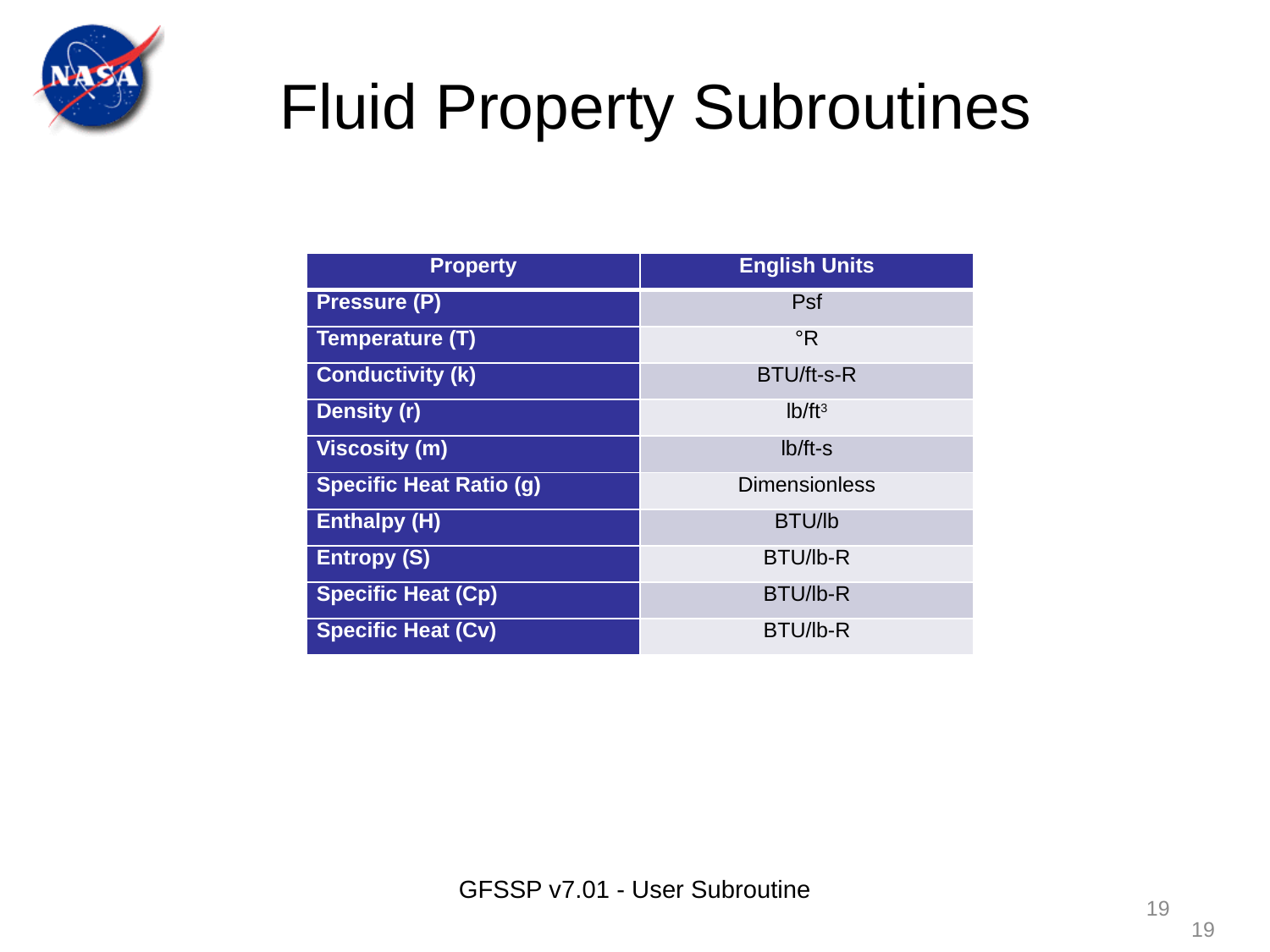

Fluid Property Subroutines
| Property | English Units |
| --- | --- |
| Pressure (P) | Psf |
| Temperature (T) | °R |
| Conductivity (k) | BTU/ft-s-R |
| Density (r) | lb/ft3 |
| Viscosity (m) | lb/ft-s |
| Specific Heat Ratio (g) | Dimensionless |
| Enthalpy (H) | BTU/lb |
| Entropy (S) | BTU/lb-R |
| Specific Heat (Cp) | BTU/lb-R |
| Specific Heat (Cv) | BTU/lb-R |
GFSSP v7.01 - User Subroutine
19
19